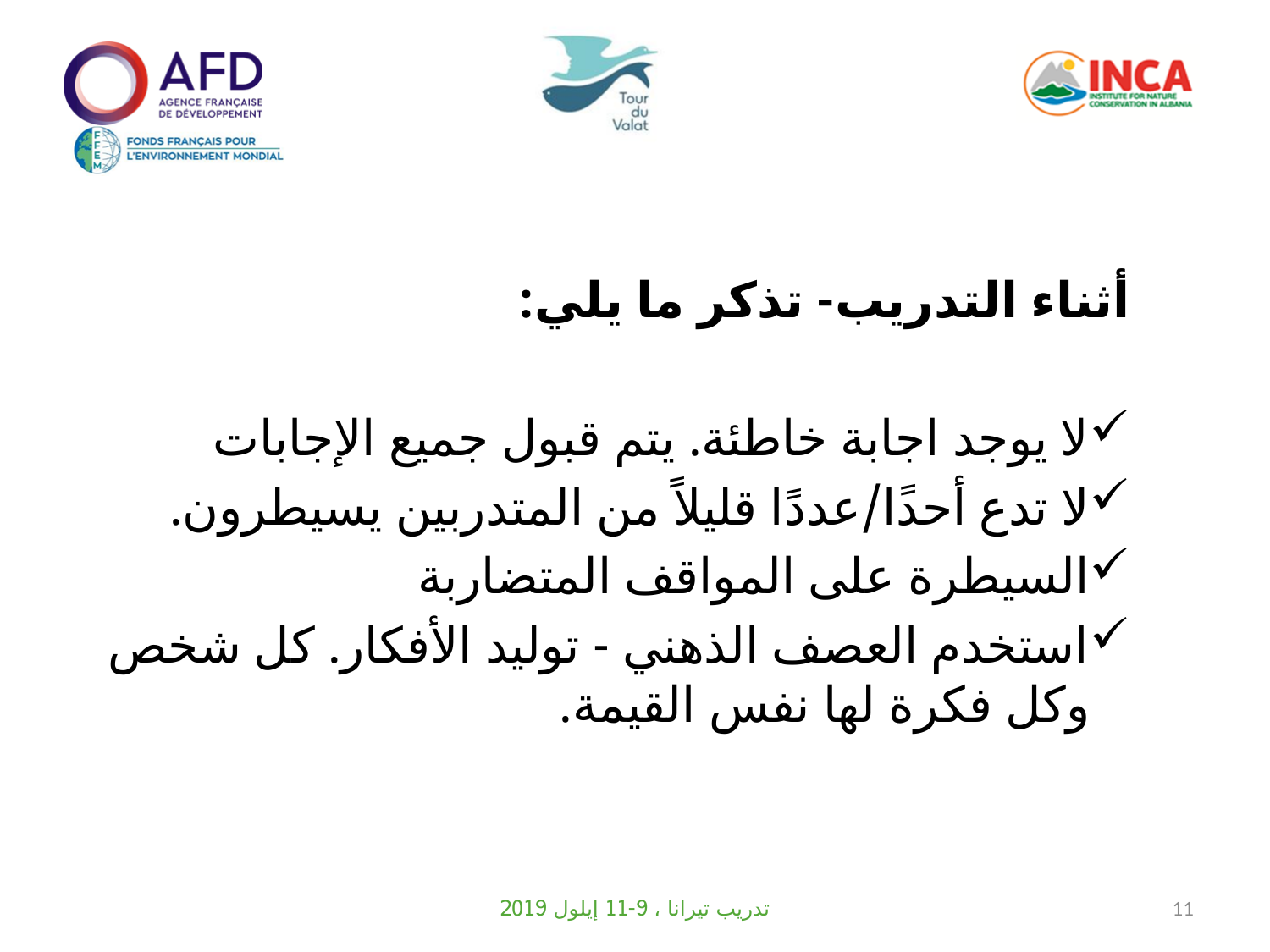

أثناء التدريب- تذكر ما يلي:

لا يوجد اجابة خاطئة. يتم قبول جميع الإجابات
لا تدع أحدًا/عددًا قليلاً من المتدربين يسيطرون.
السيطرة على المواقف المتضاربة
استخدم العصف الذهني - توليد الأفكار. كل شخص وكل فكرة لها نفس القيمة.

تدريب تيرانا ، 9-11 إيلول 2019
11